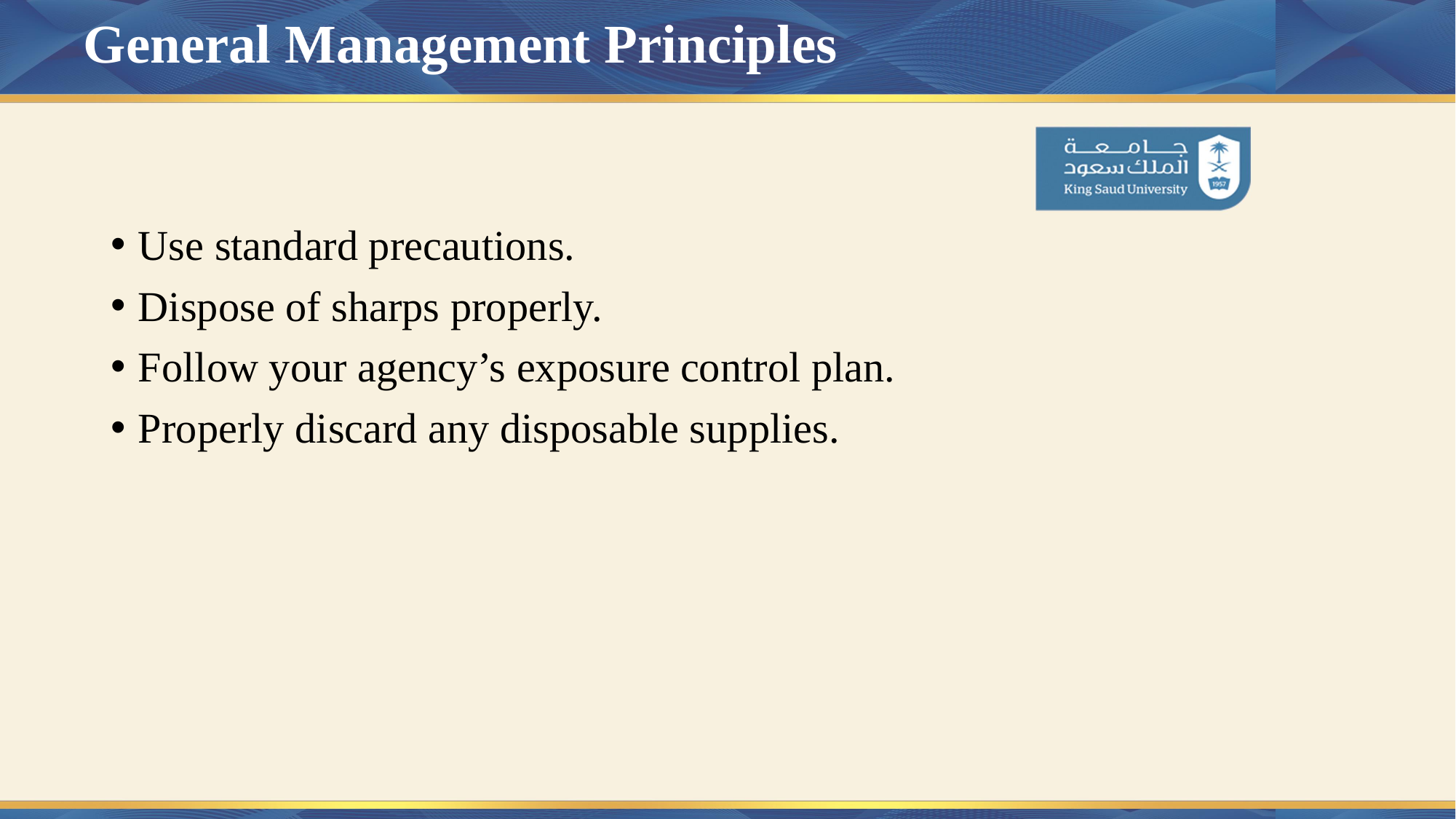

# General Management Principles
Use standard precautions.
Dispose of sharps properly.
Follow your agency’s exposure control plan.
Properly discard any disposable supplies.